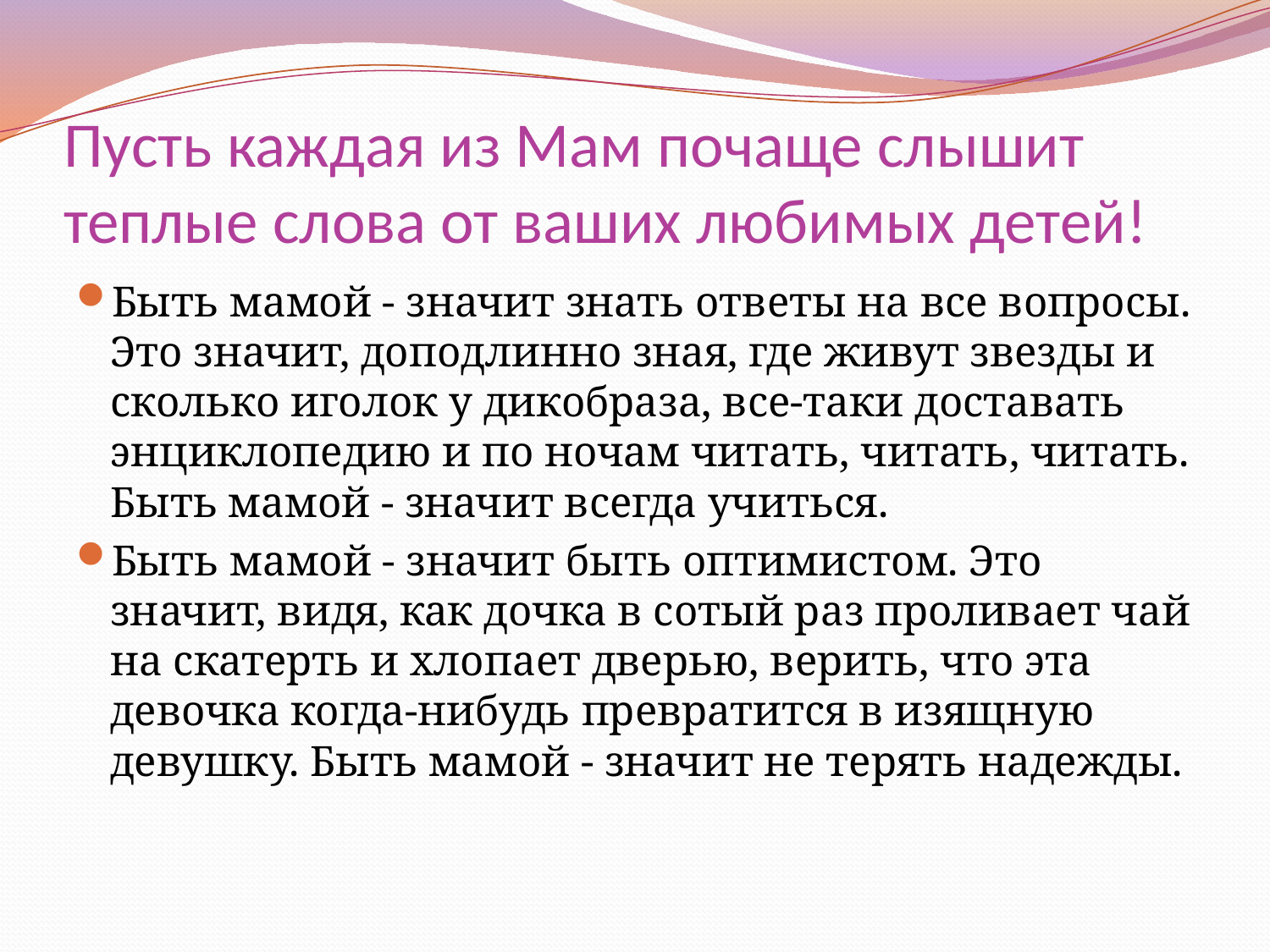

# Пусть каждая из Мам почаще слышит теплые слова от ваших любимых детей!
Быть мамой - значит знать ответы на все вопросы. Это значит, доподлинно зная, где живут звезды и сколько иголок у дикобраза, все-таки доставать энциклопедию и по ночам читать, читать, читать. Быть мамой - значит всегда учиться.
Быть мамой - значит быть оптимистом. Это значит, видя, как дочка в сотый раз проливает чай на скатерть и хлопает дверью, верить, что эта девочка когда-нибудь превратится в изящную девушку. Быть мамой - значит не терять надежды.